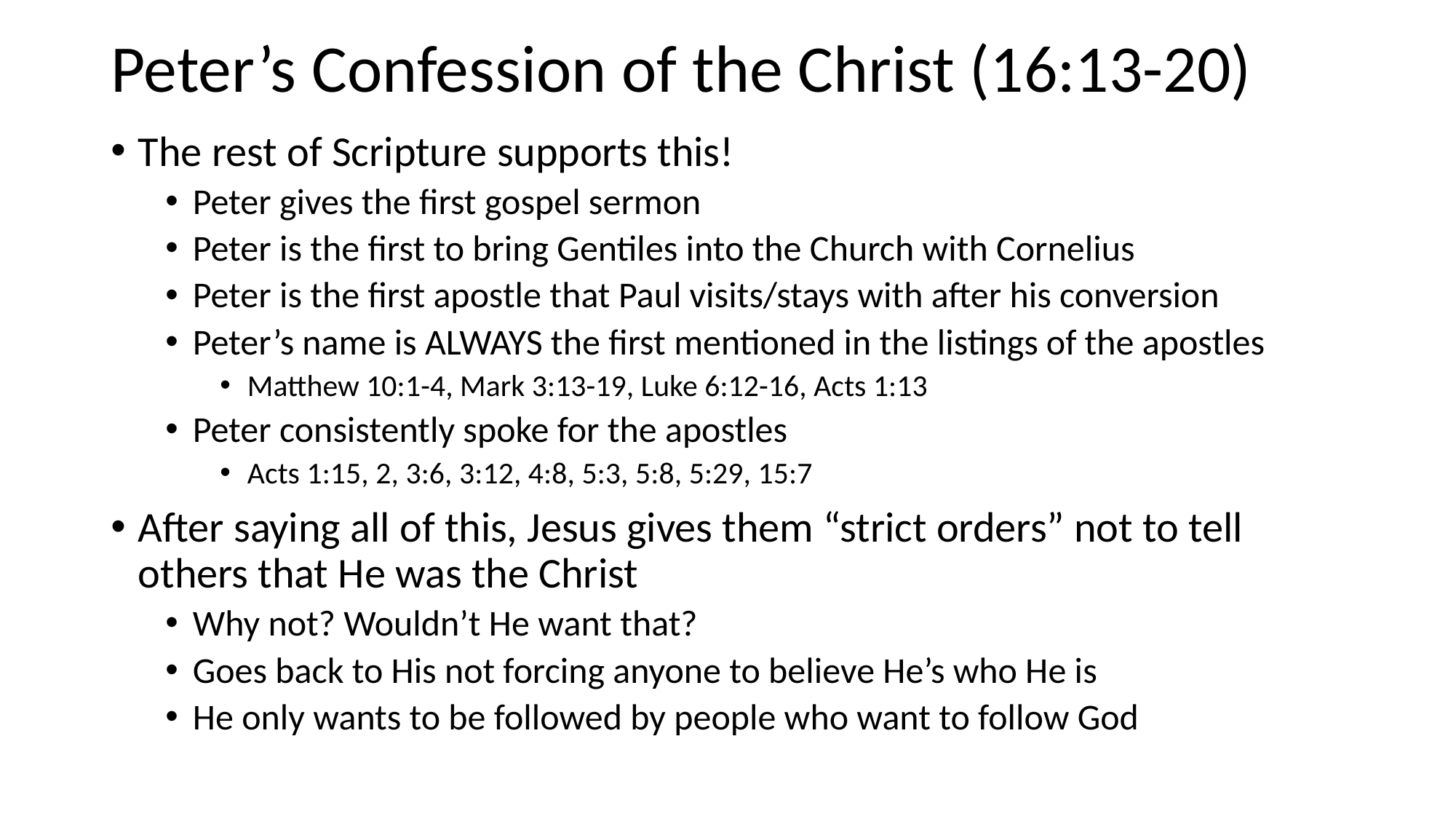

# Peter’s Confession of the Christ (16:13-20)
The rest of Scripture supports this!
Peter gives the first gospel sermon
Peter is the first to bring Gentiles into the Church with Cornelius
Peter is the first apostle that Paul visits/stays with after his conversion
Peter’s name is ALWAYS the first mentioned in the listings of the apostles
Matthew 10:1-4, Mark 3:13-19, Luke 6:12-16, Acts 1:13
Peter consistently spoke for the apostles
Acts 1:15, 2, 3:6, 3:12, 4:8, 5:3, 5:8, 5:29, 15:7
After saying all of this, Jesus gives them “strict orders” not to tell others that He was the Christ
Why not? Wouldn’t He want that?
Goes back to His not forcing anyone to believe He’s who He is
He only wants to be followed by people who want to follow God